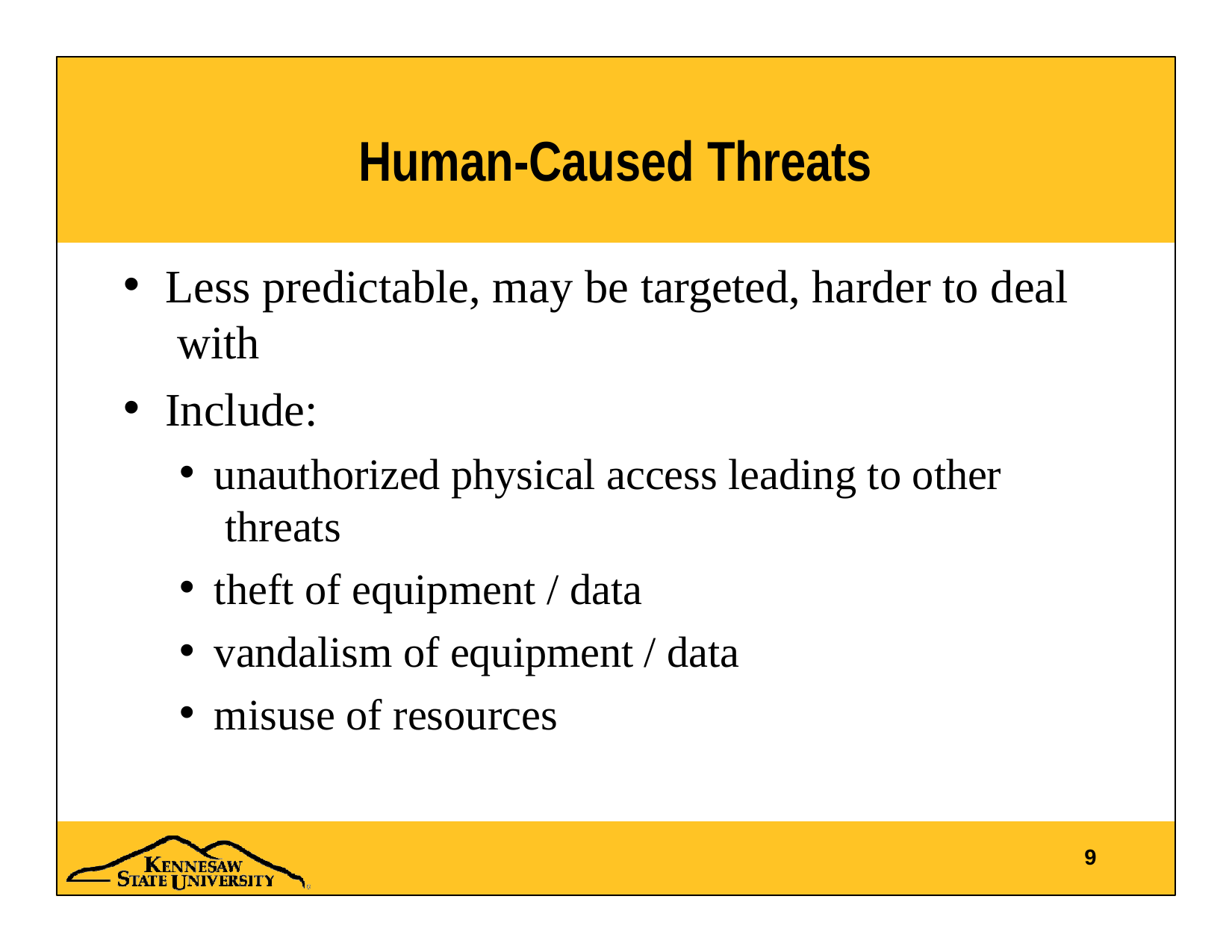

# Human-Caused Threats
Less predictable, may be targeted, harder to deal  with
Include:
unauthorized physical access leading to other  threats
theft of equipment / data
vandalism of equipment / data
misuse of resources

9